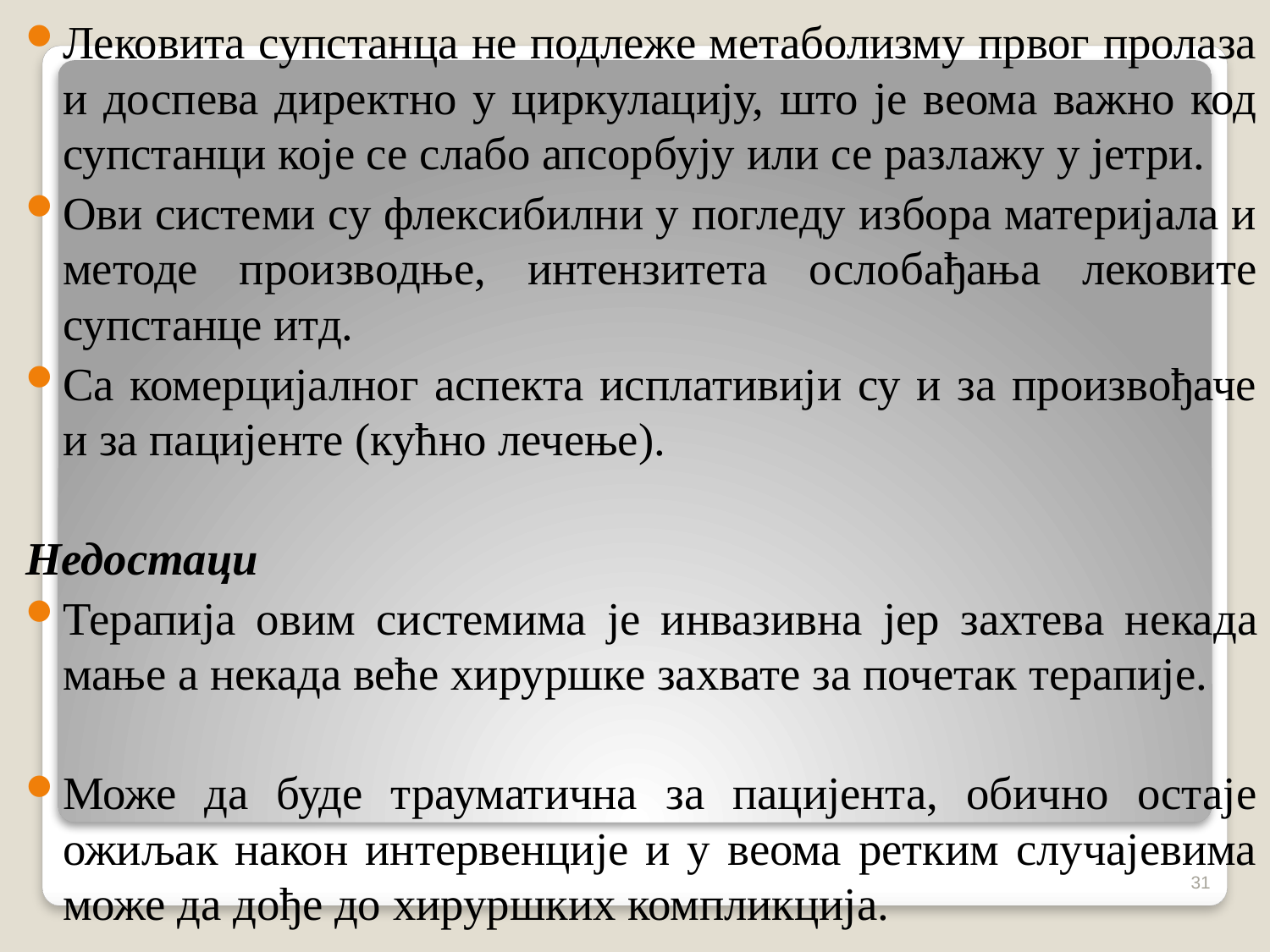

Лековита супстанца не подлеже метаболизму првог пролаза и доспева директно у циркулацију, што је веома важно код супстанци које се слабо апсорбују или се разлажу у јетри.
Ови системи су флексибилни у погледу избора материјала и методе производње, интензитета ослобађања лековите супстанце итд.
Са комерцијалног аспекта исплативији су и за произвођаче и за пацијенте (кућно лечење).

Недостаци
Терапија овим системима је инвазивна јер захтева нeкада мање а некада веће хируршке захвате за почетак терапије.

Може да буде трауматична за пацијента, обично остаје ожиљак након интервенције и у веома ретким случајевима може да дође до хируршких компликција.
31